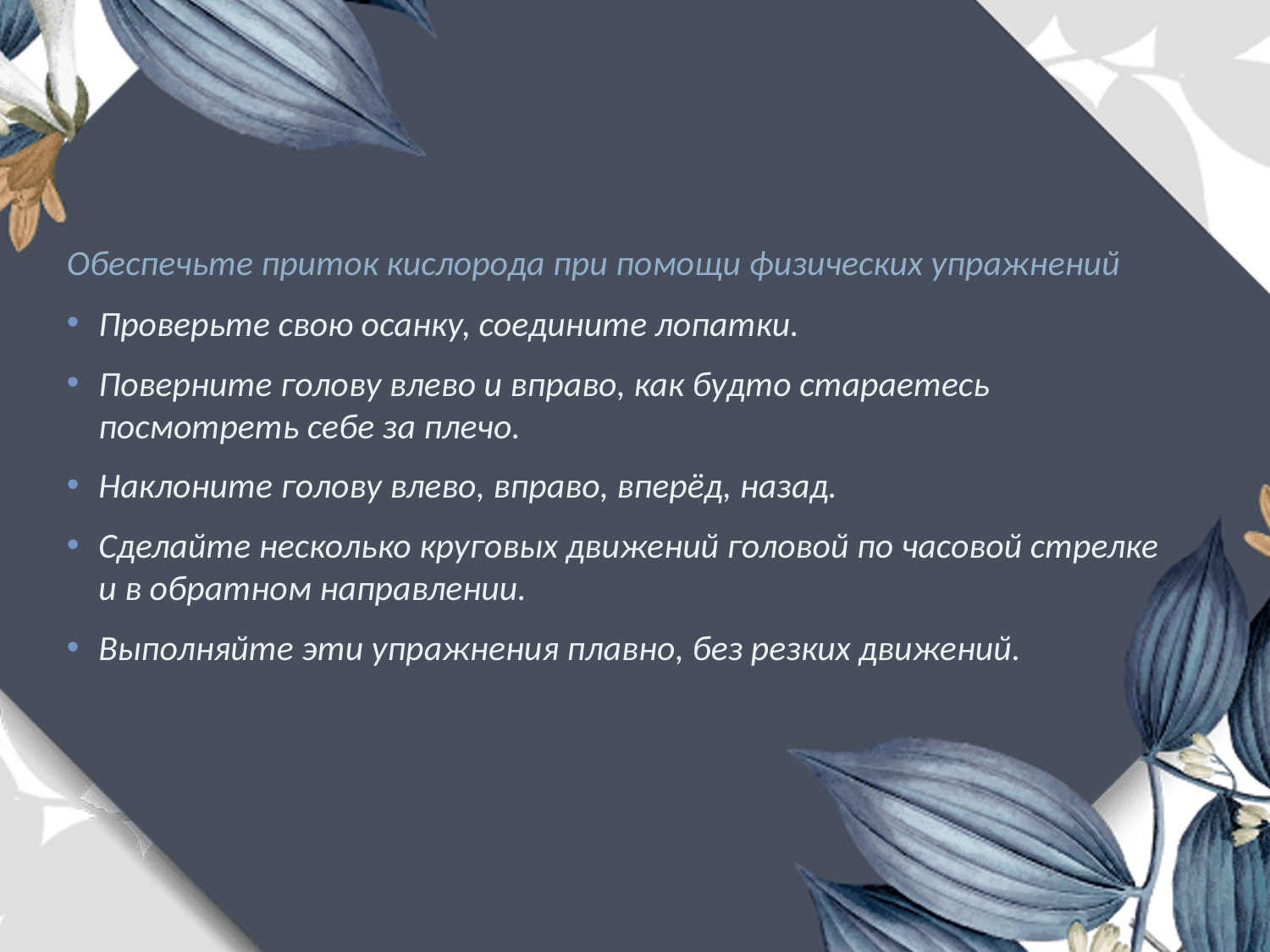

Обеспечьте приток кислорода при помощи физических упражнений
Проверьте свою осанку, соедините лопатки.
Поверните голову влево и вправо, как будто стараетесь посмотреть себе за плечо.
Наклоните голову влево, вправо, вперёд, назад.
Сделайте несколько круговых движений головой по часовой стрелке и в обратном направлении.
Выполняйте эти упражнения плавно, без резких движений.